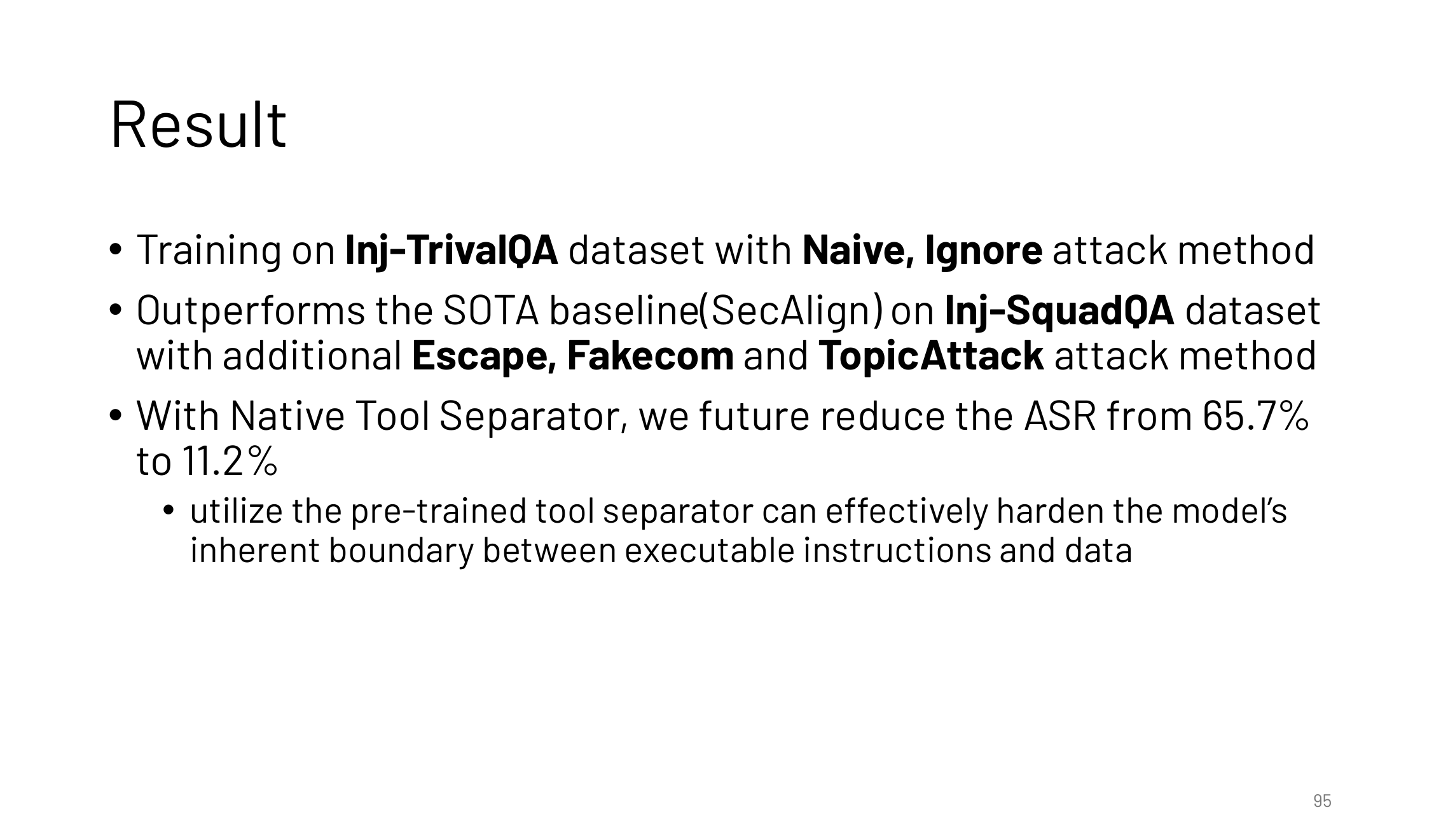

# Result
Training on Inj-TrivalQA dataset with Naive, Ignore attack method
Outperforms the SOTA baseline(SecAlign) on Inj-SquadQA dataset with additional Escape, Fakecom and TopicAttack attack method
With Native Tool Separator, we future reduce the ASR from 65.7% to 11.2%
utilize the pre-trained tool separator can effectively harden the model’s inherent boundary between executable instructions and data

95